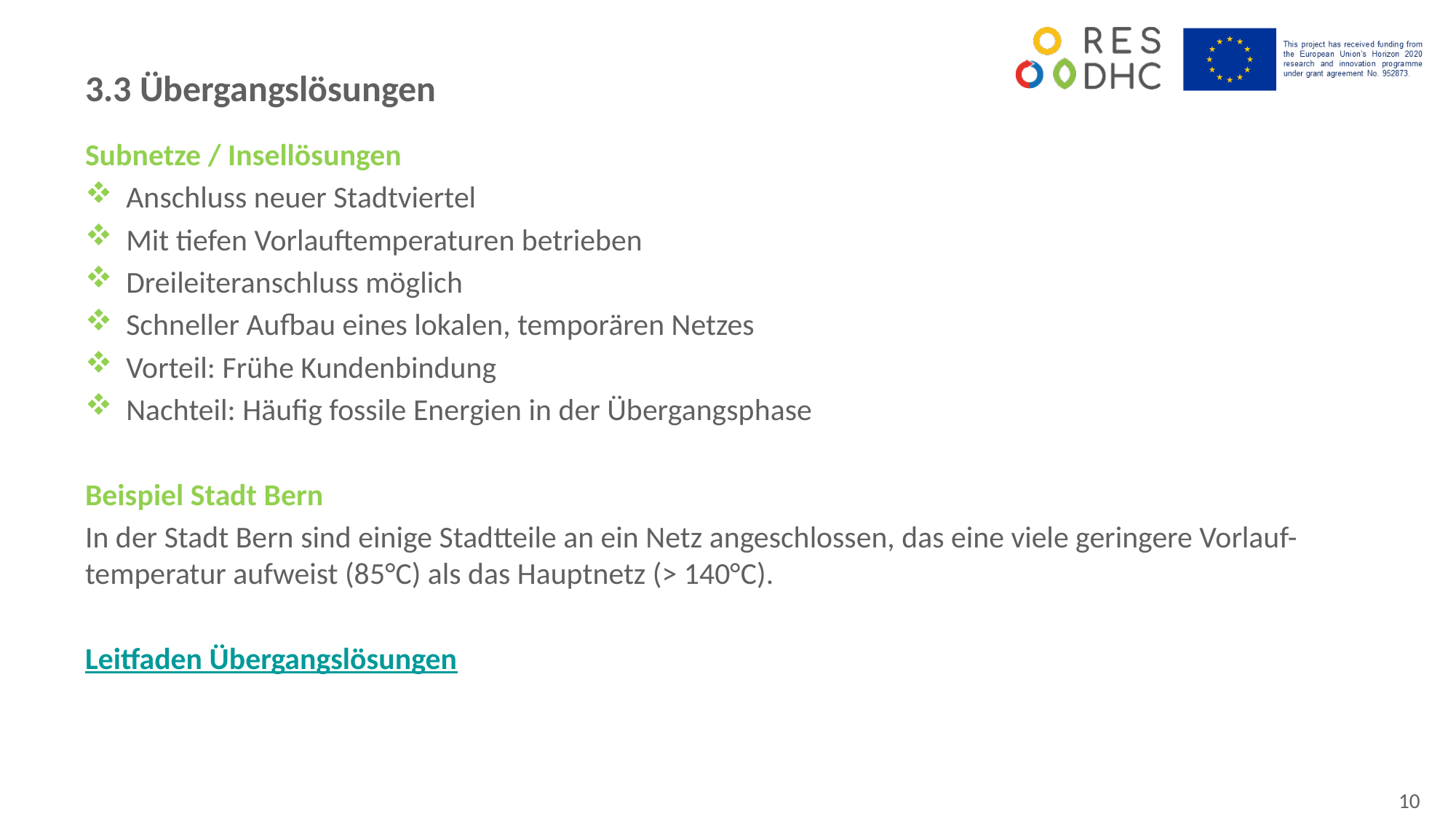

3.3 Übergangslösungen
Subnetze / Insellösungen
Anschluss neuer Stadtviertel
Mit tiefen Vorlauftemperaturen betrieben
Dreileiteranschluss möglich
Schneller Aufbau eines lokalen, temporären Netzes
Vorteil: Frühe Kundenbindung
Nachteil: Häufig fossile Energien in der Übergangsphase

Beispiel Stadt Bern
In der Stadt Bern sind einige Stadtteile an ein Netz angeschlossen, das eine viele geringere Vorlauf-temperatur aufweist (85°C) als das Hauptnetz (> 140°C).

Leitfaden Übergangslösungen

10